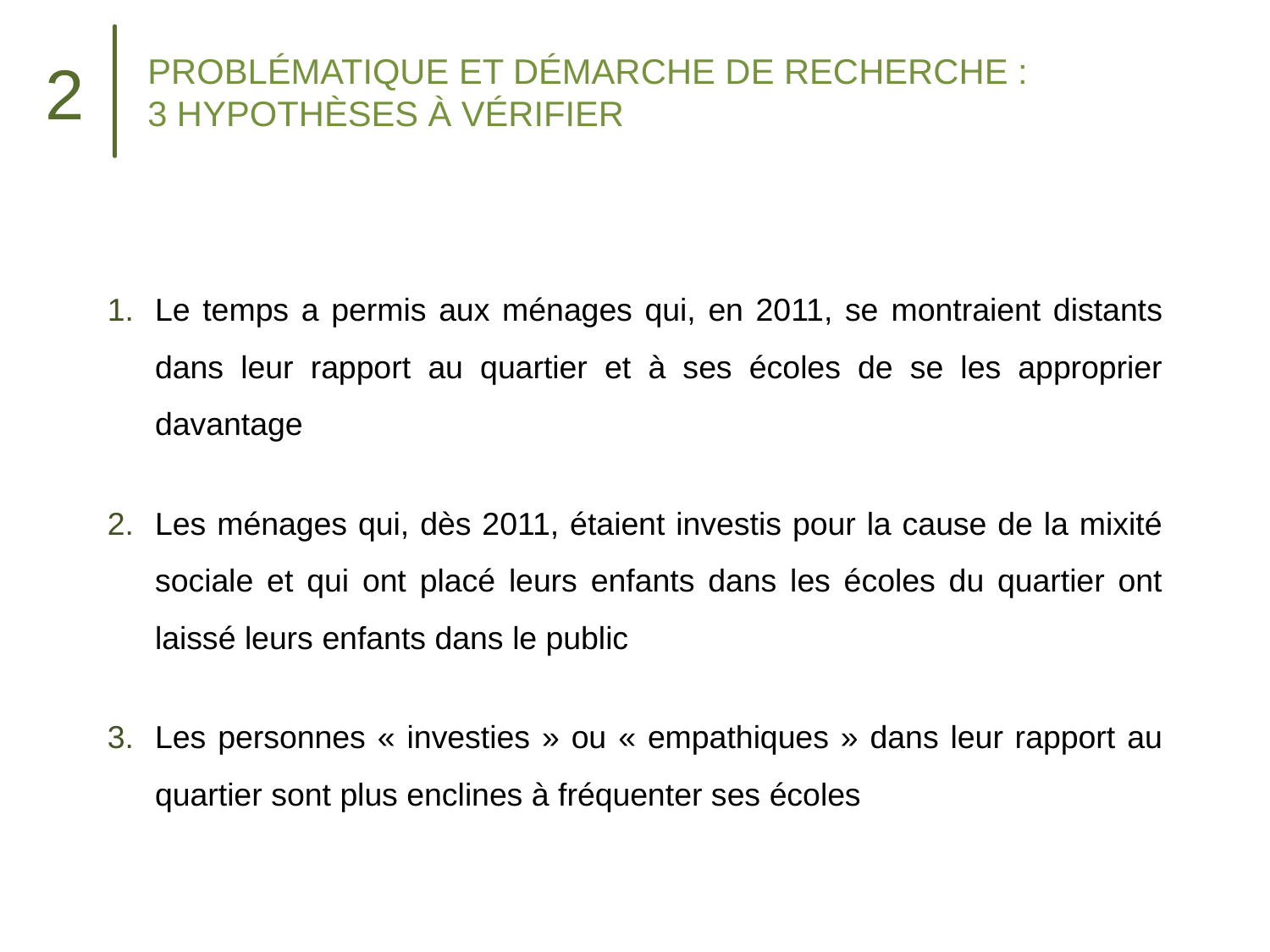

Problématique et démarche de recherche :
3 Hypothèses à vérifier
2
Le temps a permis aux ménages qui, en 2011, se montraient distants dans leur rapport au quartier et à ses écoles de se les approprier davantage
Les ménages qui, dès 2011, étaient investis pour la cause de la mixité sociale et qui ont placé leurs enfants dans les écoles du quartier ont laissé leurs enfants dans le public
Les personnes « investies » ou « empathiques » dans leur rapport au quartier sont plus enclines à fréquenter ses écoles
5